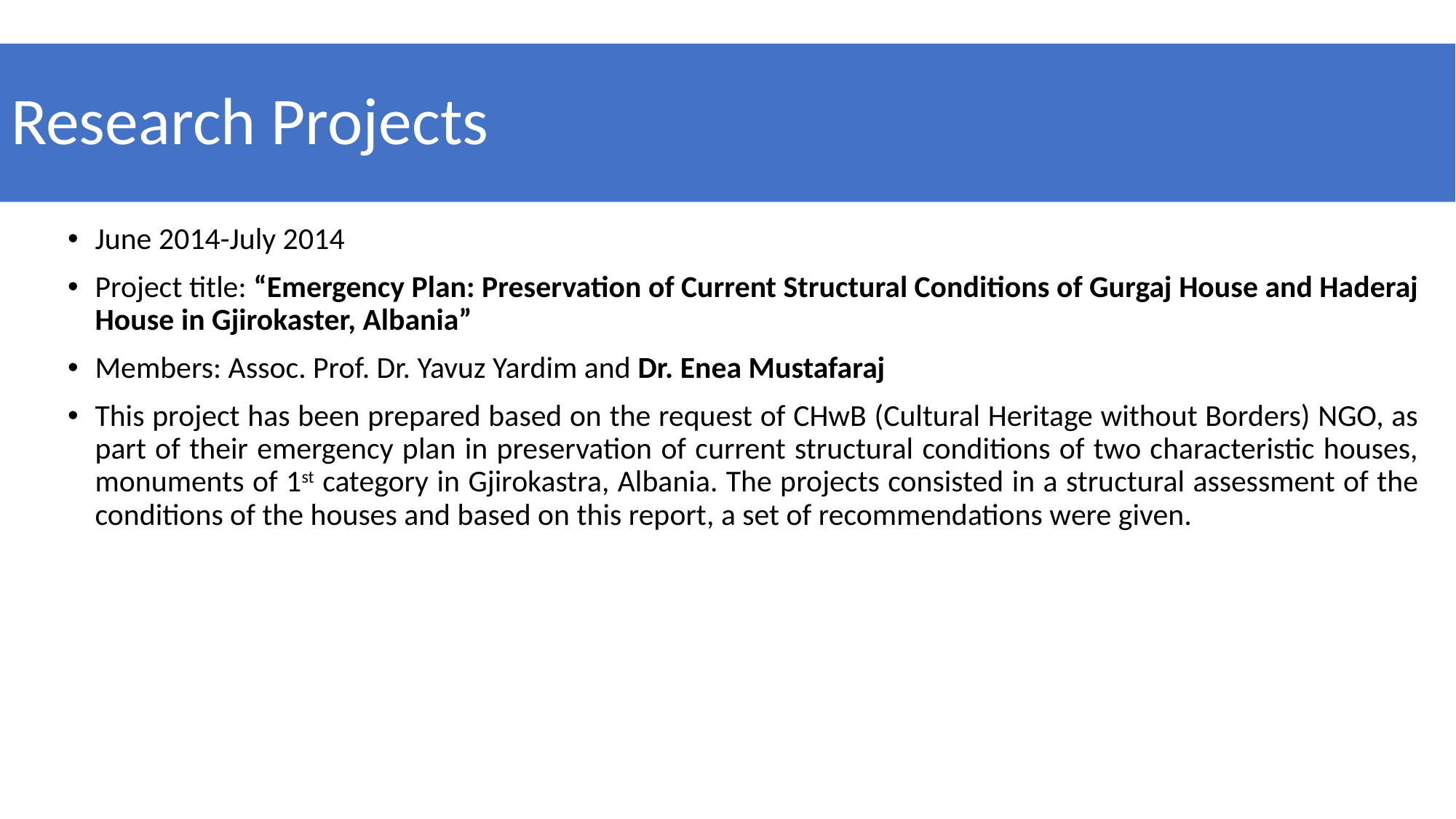

# Research Projects
June 2014-July 2014
Project title: “Emergency Plan: Preservation of Current Structural Conditions of Gurgaj House and Haderaj House in Gjirokaster, Albania”
Members: Assoc. Prof. Dr. Yavuz Yardim and Dr. Enea Mustafaraj
This project has been prepared based on the request of CHwB (Cultural Heritage without Borders) NGO, as part of their emergency plan in preservation of current structural conditions of two characteristic houses, monuments of 1st category in Gjirokastra, Albania. The projects consisted in a structural assessment of the conditions of the houses and based on this report, a set of recommendations were given.